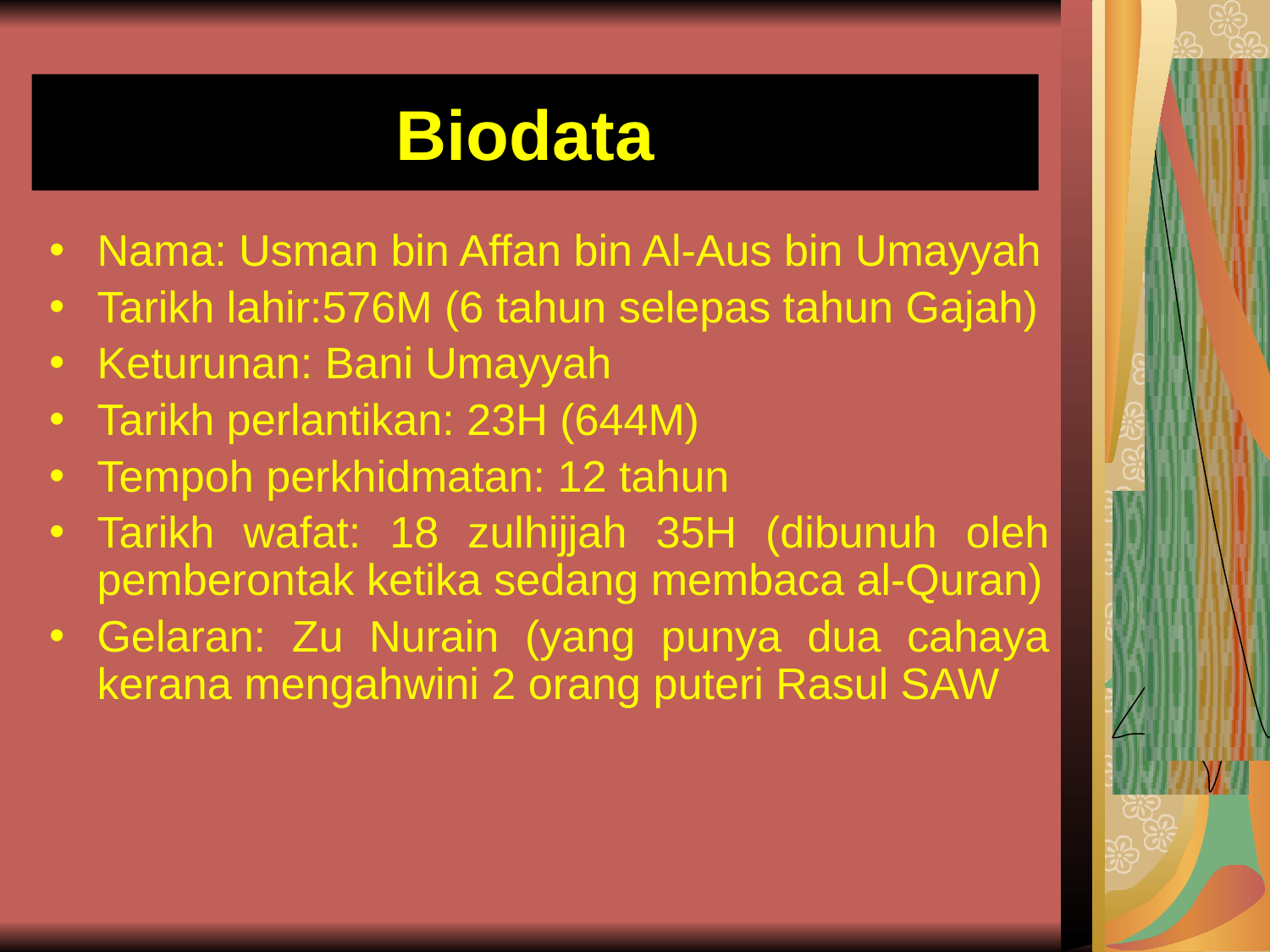

# Biodata
Nama: Usman bin Affan bin Al-Aus bin Umayyah
Tarikh lahir:576M (6 tahun selepas tahun Gajah)
Keturunan: Bani Umayyah
Tarikh perlantikan: 23H (644M)
Tempoh perkhidmatan: 12 tahun
Tarikh wafat: 18 zulhijjah 35H (dibunuh oleh pemberontak ketika sedang membaca al-Quran)
Gelaran: Zu Nurain (yang punya dua cahaya kerana mengahwini 2 orang puteri Rasul SAW